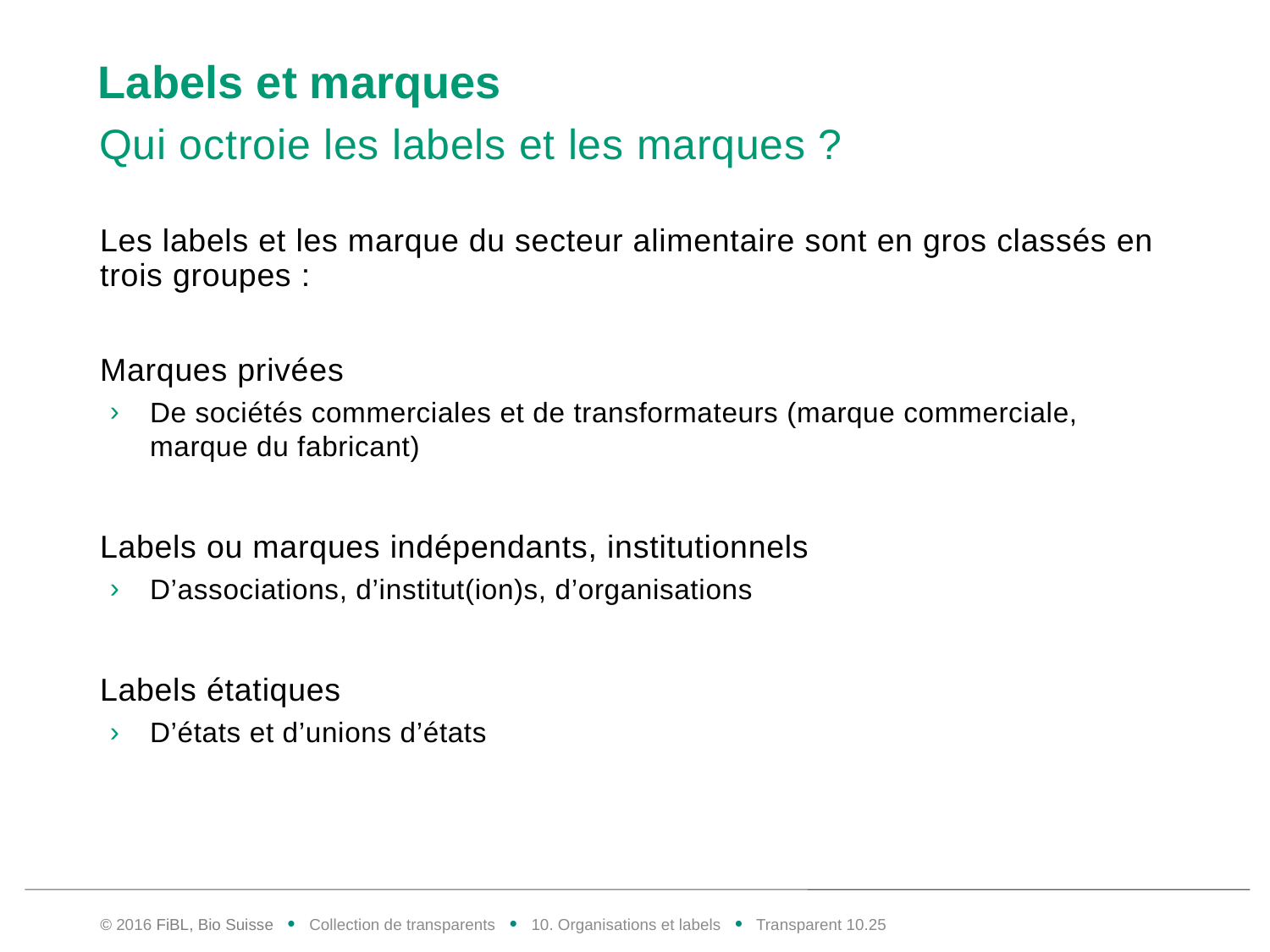

# Labels et marques
Qui octroie les labels et les marques ?
Les labels et les marque du secteur alimentaire sont en gros classés en trois groupes :

Marques privées
De sociétés commerciales et de transformateurs (marque commerciale, marque du fabricant)

Labels ou marques indépendants, institutionnels
D’associations, d’institut(ion)s, d’organisations

Labels étatiques
D’états et d’unions d’états

© 2016 FiBL, Bio Suisse   •   Collection de transparents   •   10. Organisations et labels   •   Transparent 10.25